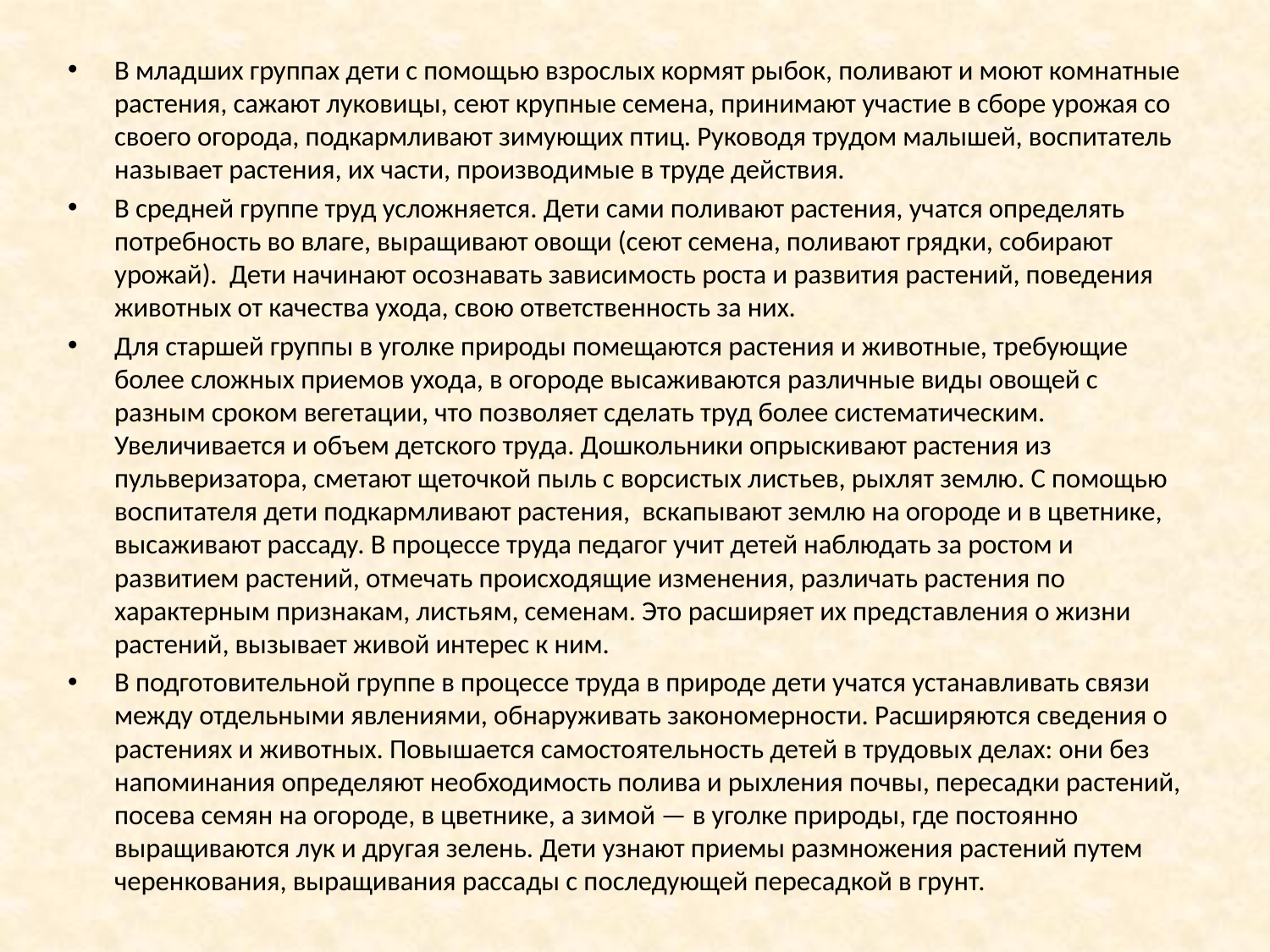

В младших группах дети с помощью взрослых кормят рыбок, поливают и моют комнатные растения, сажают луковицы, сеют крупные семена, принимают участие в сборе урожая со своего огорода, подкармливают зимующих птиц. Руководя трудом малышей, воспитатель называет растения, их части, производимые в труде действия.
В средней группе труд усложняется. Дети сами поливают растения, учатся определять потребность во влаге, выращивают овощи (сеют семена, поливают грядки, собирают урожай).  Дети начинают осознавать зависимость роста и развития растений, поведения животных от качества ухода, свою ответственность за них.
Для старшей группы в уголке природы помещаются растения и животные, требующие более сложных приемов ухода, в огороде высаживаются различные виды овощей с разным сроком вегетации, что позволяет сделать труд более систематическим. Увеличивается и объем детского труда. Дошкольники опрыскивают растения из пульверизатора, сметают щеточкой пыль с ворсистых листьев, рыхлят землю. С помощью воспитателя дети подкармливают растения,  вскапывают землю на огороде и в цветнике, высаживают рассаду. В процессе труда педагог учит детей наблюдать за ростом и развитием растений, отмечать происходящие изменения, различать растения по характерным признакам, листьям, семенам. Это расширяет их представления о жизни растений, вызывает живой интерес к ним.
В подготовительной группе в процессе труда в природе дети учатся устанавливать связи между отдельными явлениями, обнаруживать закономерности. Расширяются сведения о растениях и животных. Повышается самостоятельность детей в трудовых делах: они без напоминания определяют необходимость полива и рыхления почвы, пересадки растений, посева семян на огороде, в цветнике, а зимой — в уголке природы, где постоянно выращиваются лук и другая зелень. Дети узнают приемы размножения растений путем черенкования, выращивания рассады с последующей пересадкой в грунт.